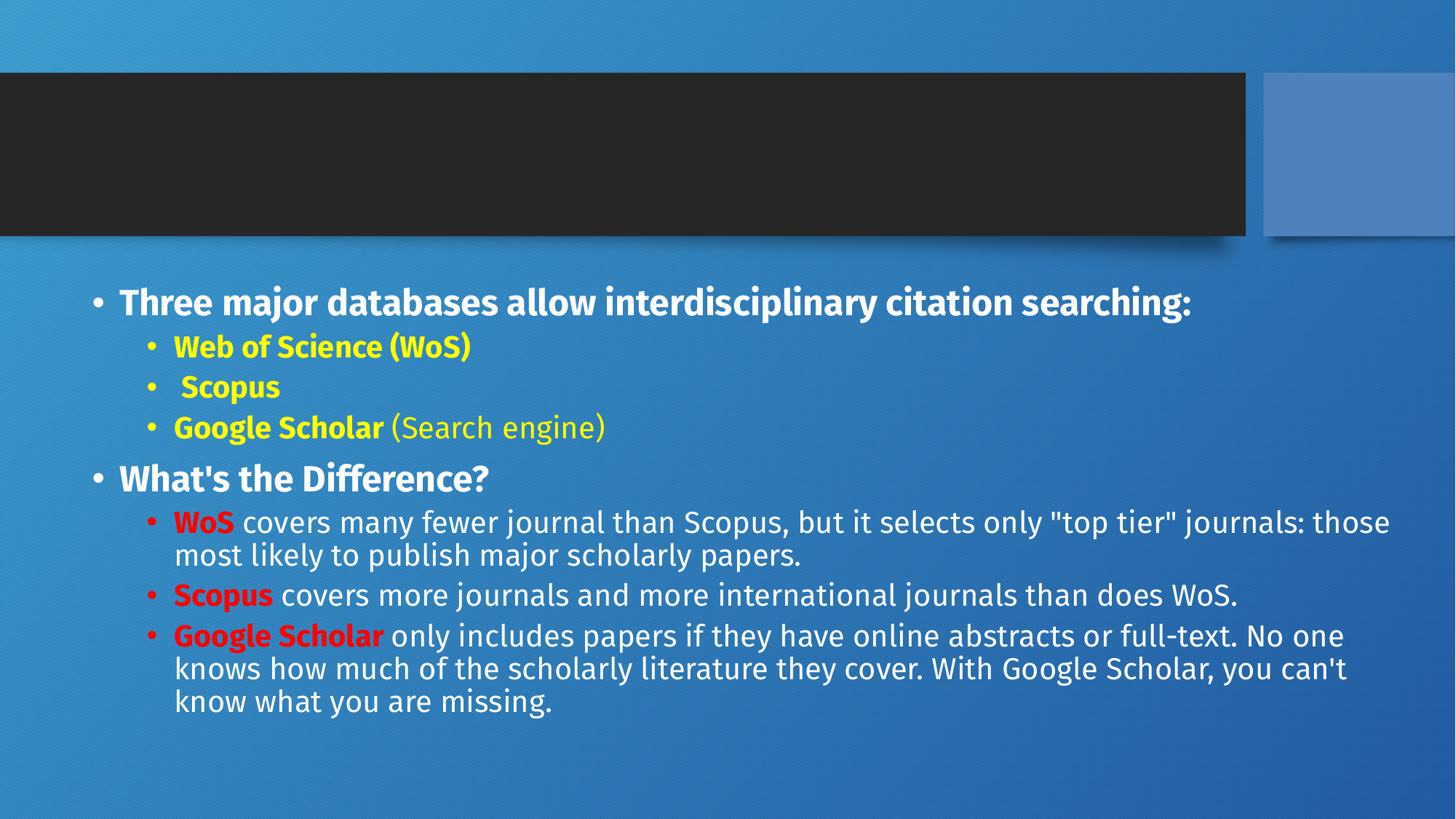

#
Three major databases allow interdisciplinary citation searching:
Web of Science (WoS)
 Scopus
Google Scholar (Search engine)
What's the Difference?
WoS covers many fewer journal than Scopus, but it selects only "top tier" journals: those most likely to publish major scholarly papers.
Scopus covers more journals and more international journals than does WoS.
Google Scholar only includes papers if they have online abstracts or full-text. No one knows how much of the scholarly literature they cover. With Google Scholar, you can't know what you are missing.